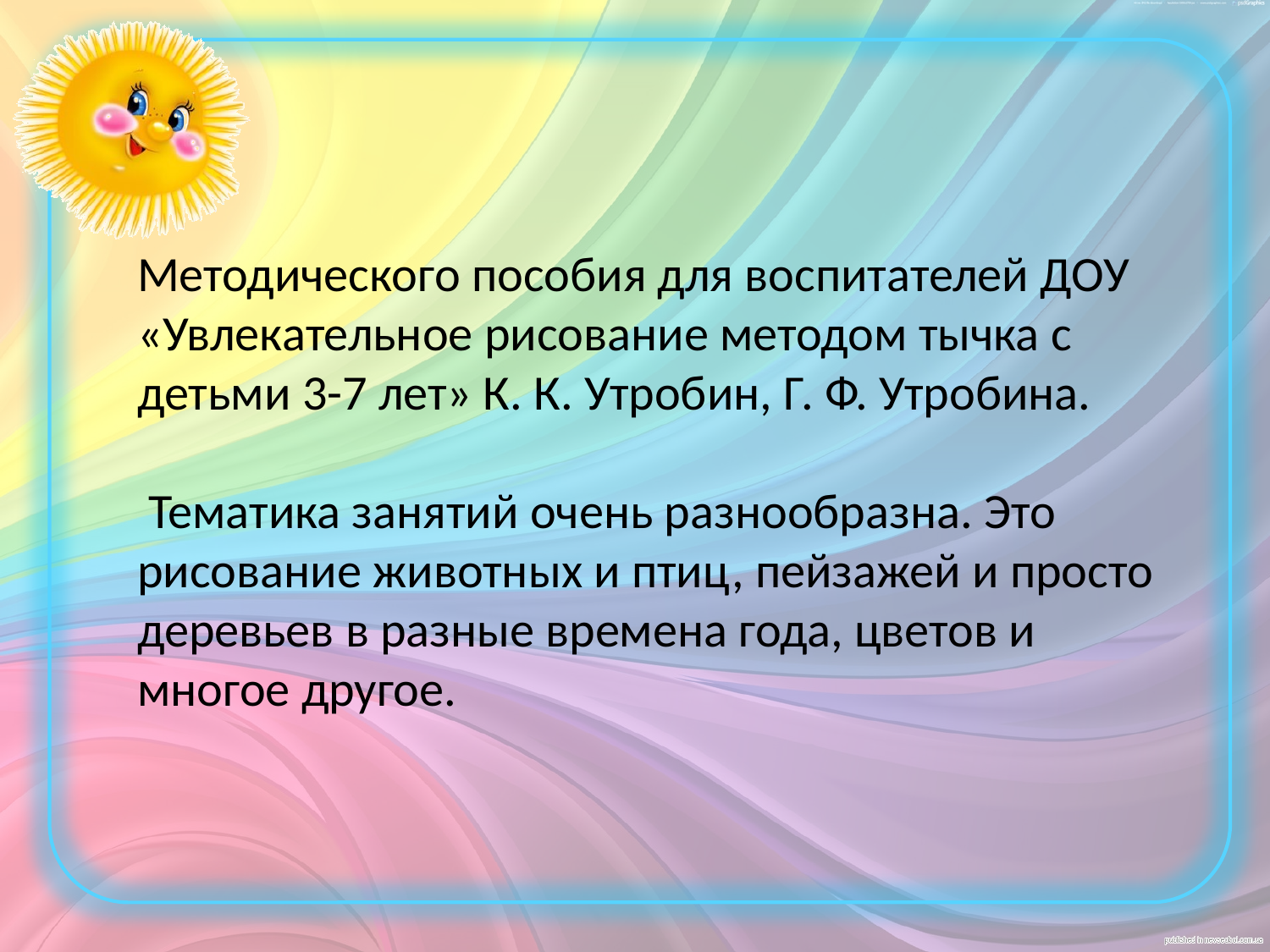

Методического пособия для воспитателей ДОУ «Увлекательное рисование методом тычка с детьми 3-7 лет» К. К. Утробин, Г. Ф. Утробина.

 Тематика занятий очень разнообразна. Это рисование животных и птиц, пейзажей и просто деревьев в разные времена года, цветов и многое другое.